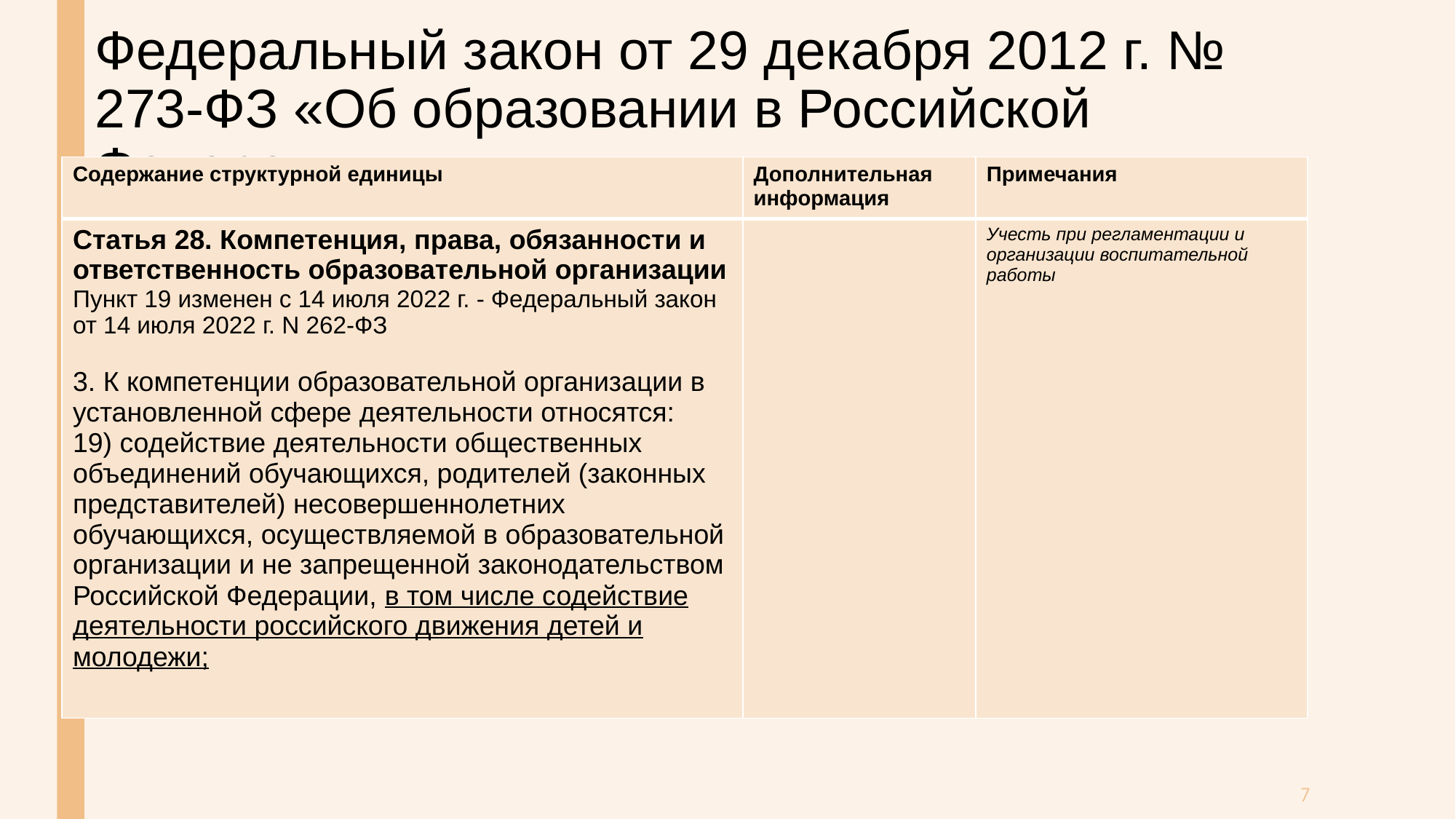

# Федеральный закон от 29 декабря 2012 г. № 273-ФЗ «Об образовании в Российской Федерации»
| Содержание структурной единицы | Дополнительная информация | Примечания |
| --- | --- | --- |
| Статья 28. Компетенция, права, обязанности и ответственность образовательной организации Пункт 19 изменен с 14 июля 2022 г. - Федеральный закон от 14 июля 2022 г. N 262-ФЗ 3. К компетенции образовательной организации в установленной сфере деятельности относятся: 19) содействие деятельности общественных объединений обучающихся, родителей (законных представителей) несовершеннолетних обучающихся, осуществляемой в образовательной организации и не запрещенной законодательством Российской Федерации, в том числе содействие деятельности российского движения детей и молодежи; |  | Учесть при регламентации и организации воспитательной работы |
7